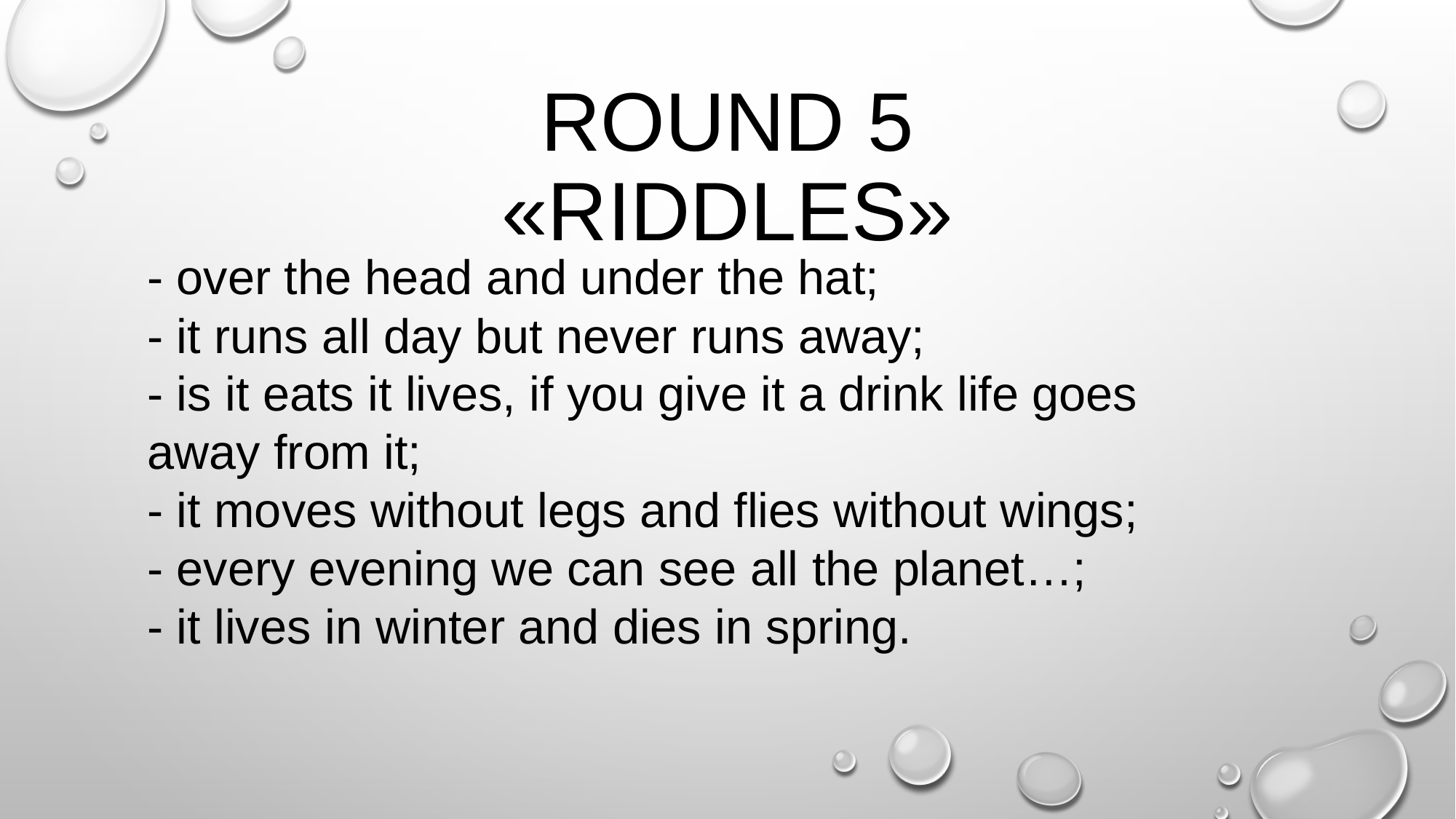

# Round 5 «Riddles»
- over the head and under the hat;
- it runs all day but never runs away;
- is it eats it lives, if you give it a drink life goes away from it;
- it moves without legs and flies without wings;
- every evening we can see all the planet…;
- it lives in winter and dies in spring.